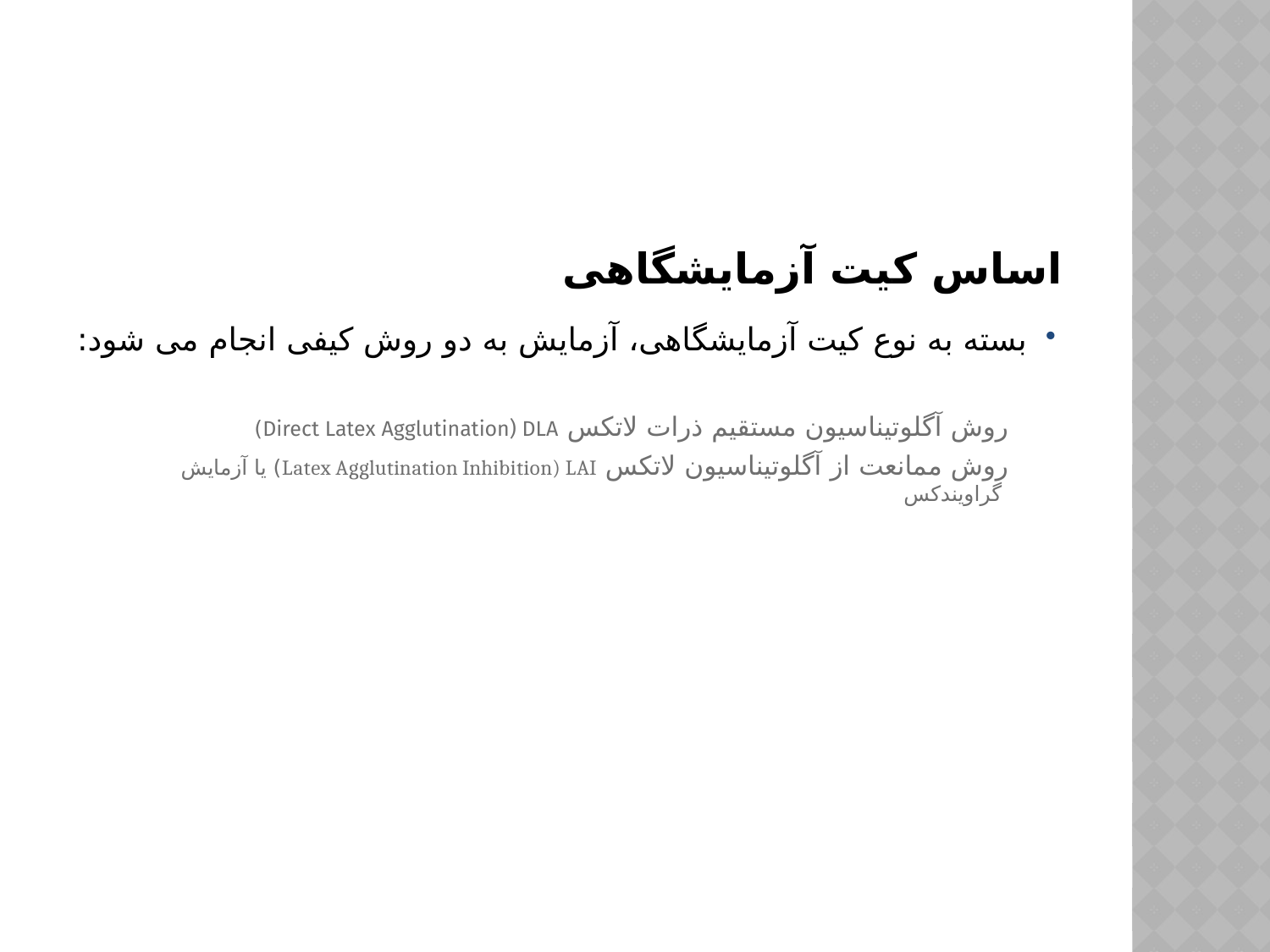

# اساس کیت آزمایشگاهی
بسته به نوع کیت آزمایشگاهی، آزمایش به دو روش کیفی انجام می شود:

  روش آگلوتیناسیون مستقیم ذرات لاتکس Direct Latex Agglutination) DLA)
  روش ممانعت از آگلوتیناسیون لاتکس Latex Agglutination Inhibition) LAI) یا آزمایش گراویندکس